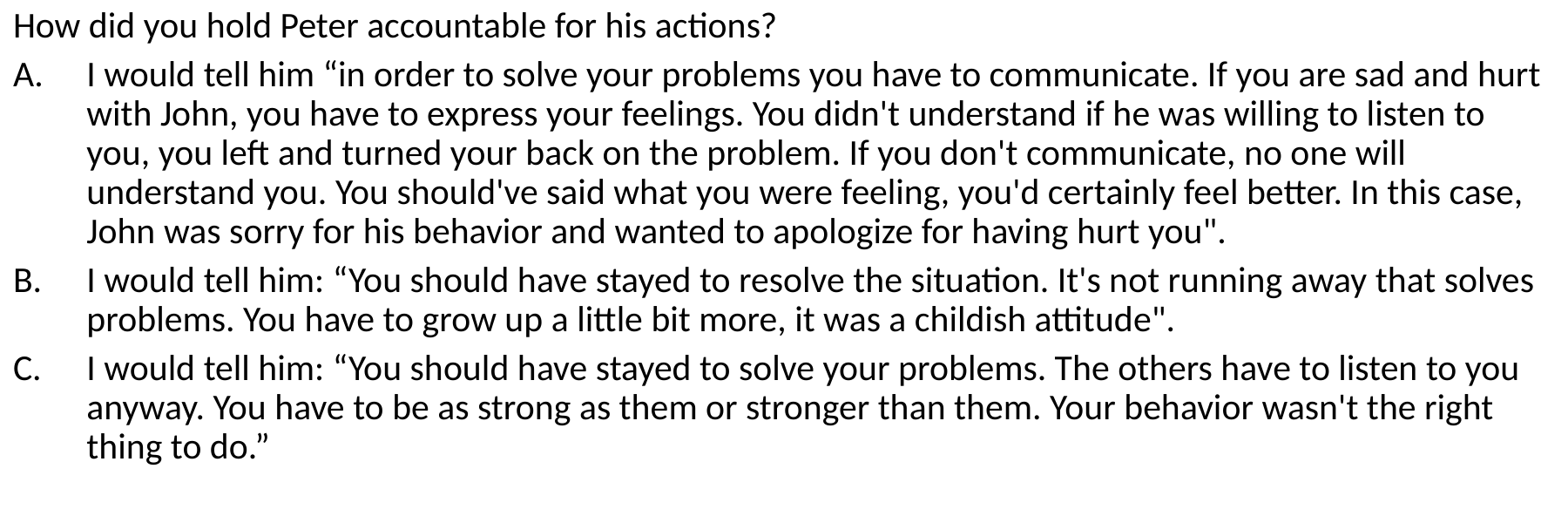

How did you hold Peter accountable for his actions?
I would tell him “in order to solve your problems you have to communicate. If you are sad and hurt with John, you have to express your feelings. You didn't understand if he was willing to listen to you, you left and turned your back on the problem. If you don't communicate, no one will understand you. You should've said what you were feeling, you'd certainly feel better. In this case, John was sorry for his behavior and wanted to apologize for having hurt you".
I would tell him: “You should have stayed to resolve the situation. It's not running away that solves problems. You have to grow up a little bit more, it was a childish attitude".
I would tell him: “You should have stayed to solve your problems. The others have to listen to you anyway. You have to be as strong as them or stronger than them. Your behavior wasn't the right thing to do.”